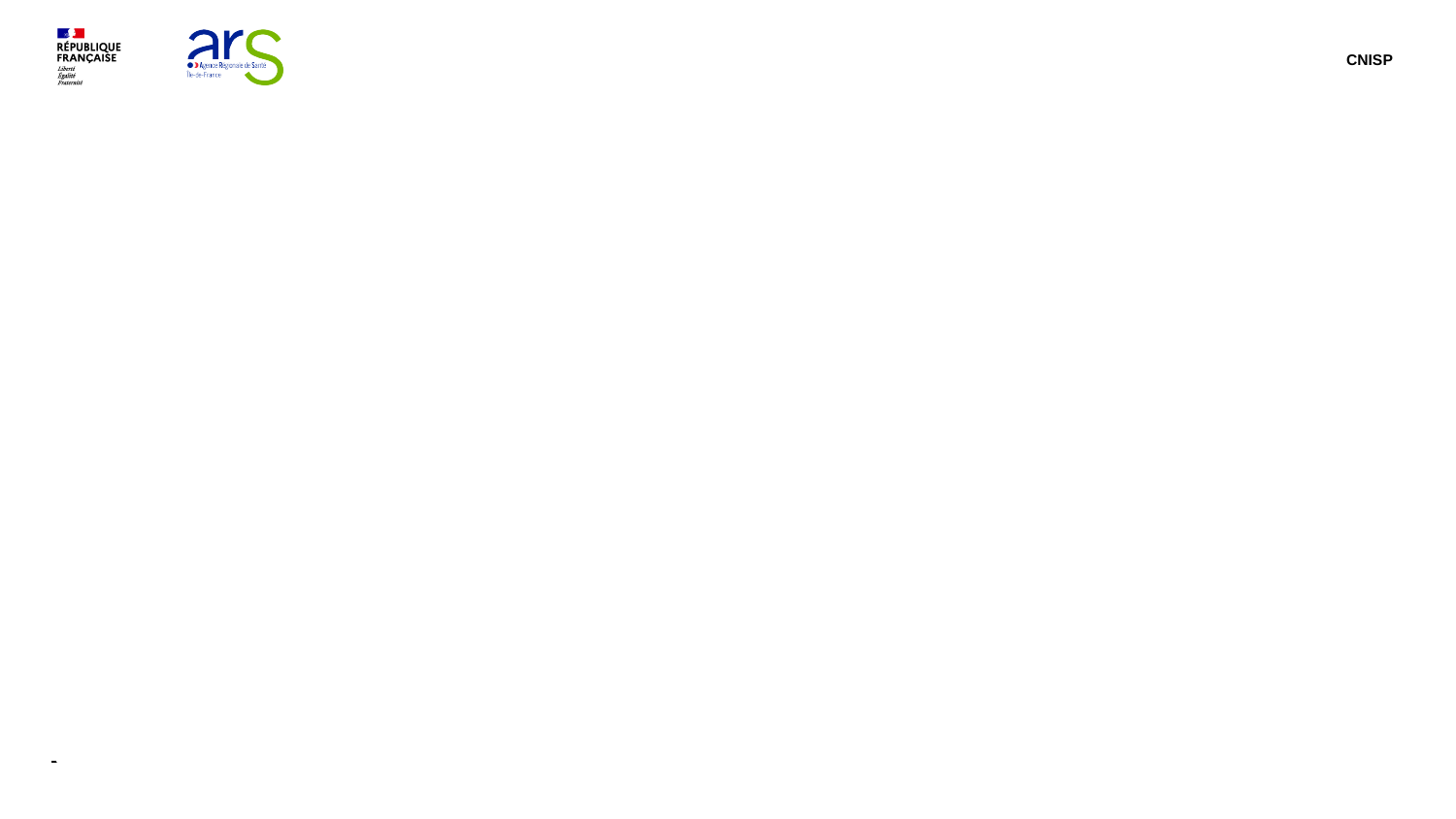

CNISP

# La place du sanitaire dans les crises : un enjeu transversal
26